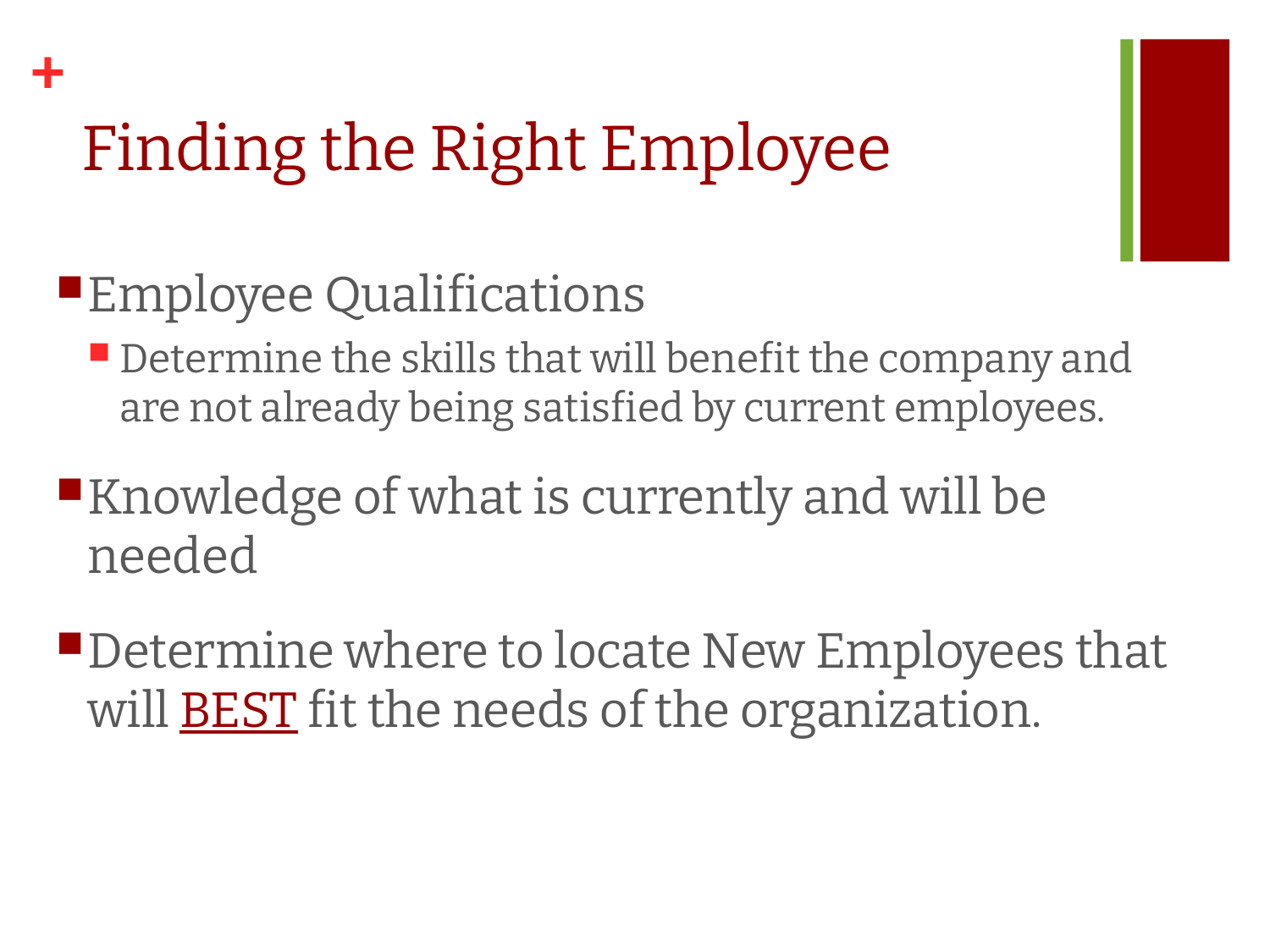

# Finding the Right Employee
Employee Qualifications
Determine the skills that will benefit the company and are not already being satisfied by current employees.
Knowledge of what is currently and will be needed
Determine where to locate New Employees that will BEST fit the needs of the organization.